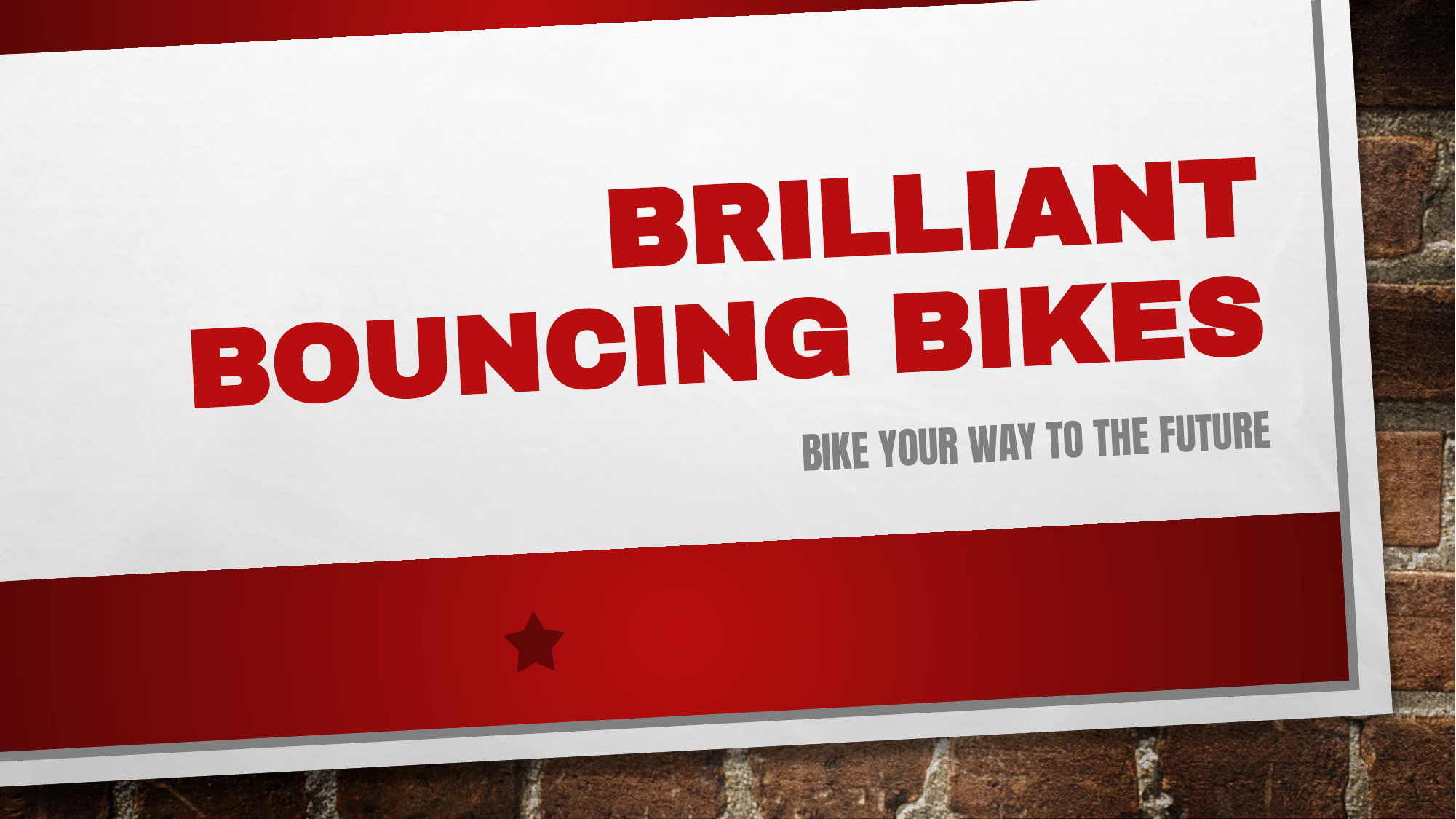

# Brilliant Bouncing Bikes
Bike Your Way to the future